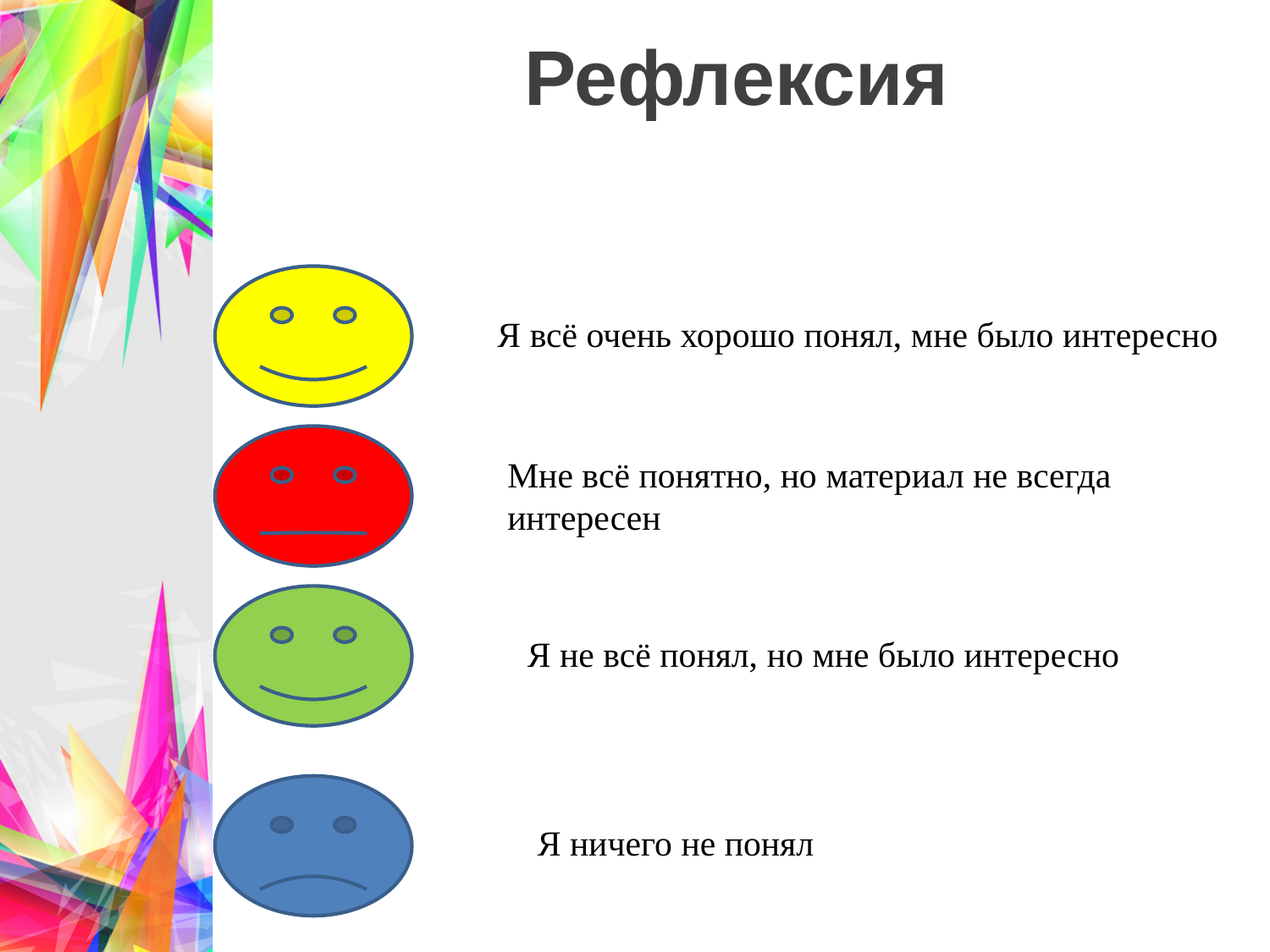

# Рефлексия

Я всё очень хорошо понял, мне было интересно

Мне всё понятно, но материал не всегда интересен

Я не всё понял, но мне было интересно

Я ничего не понял